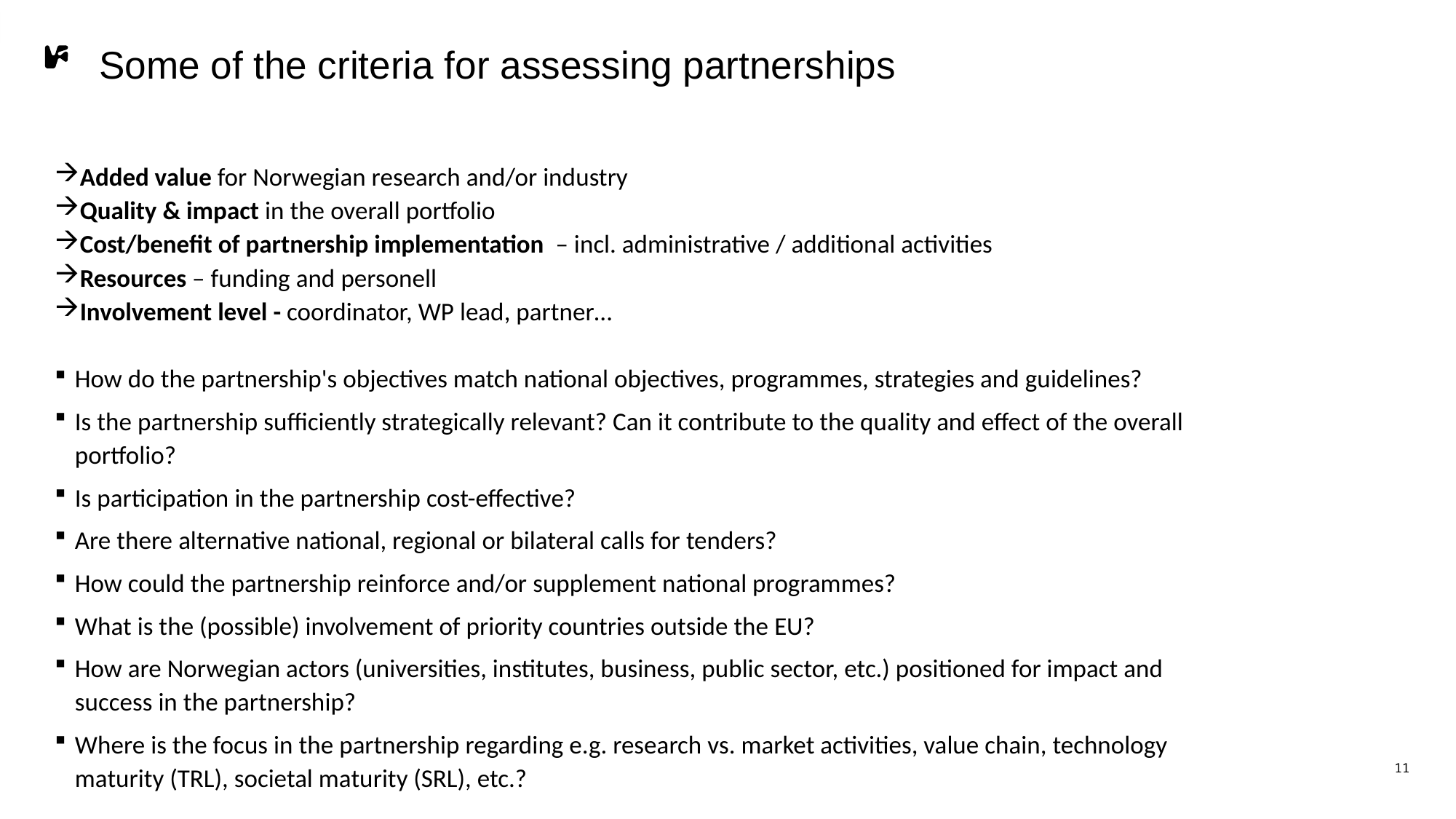

# Some of the criteria for assessing partnerships
Added value for Norwegian research and/or industry
Quality & impact in the overall portfolio
Cost/benefit of partnership implementation  – incl. administrative / additional activities
Resources – funding and personell
Involvement level - coordinator, WP lead, partner…

How do the partnership's objectives match national objectives, programmes, strategies and guidelines?
Is the partnership sufficiently strategically relevant? Can it contribute to the quality and effect of the overall portfolio?
Is participation in the partnership cost-effective?
Are there alternative national, regional or bilateral calls for tenders?
How could the partnership reinforce and/or supplement national programmes?
What is the (possible) involvement of priority countries outside the EU?
How are Norwegian actors (universities, institutes, business, public sector, etc.) positioned for impact and success in the partnership?
Where is the focus in the partnership regarding e.g. research vs. market activities, value chain, technology maturity (TRL), societal maturity (SRL), etc.?
11